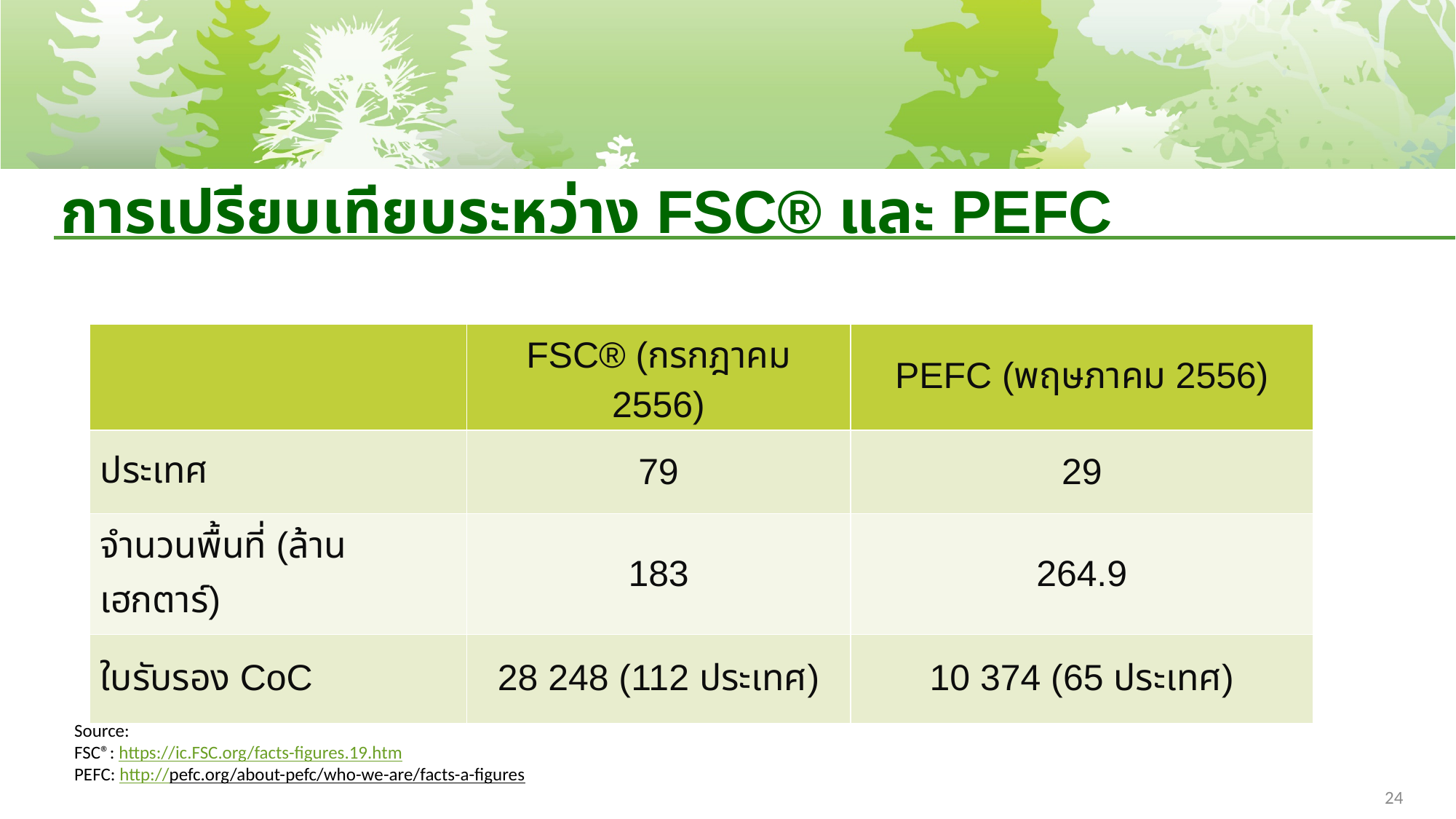

# การเปรียบเทียบระหว่าง FSC® และ PEFC
|  | FSC® (กรกฎาคม 2556) | PEFC (พฤษภาคม 2556) |
| --- | --- | --- |
| ประเทศ | 79 | 29 |
| จำนวนพื้นที่ (ล้านเฮกตาร์) | 183 | 264.9 |
| ใบรับรอง CoC | 28 248 (112 ประเทศ) | 10 374 (65 ประเทศ) |
Source:
FSC®: https://ic.FSC.org/facts-figures.19.htm
PEFC: http://pefc.org/about-pefc/who-we-are/facts-a-figures
24